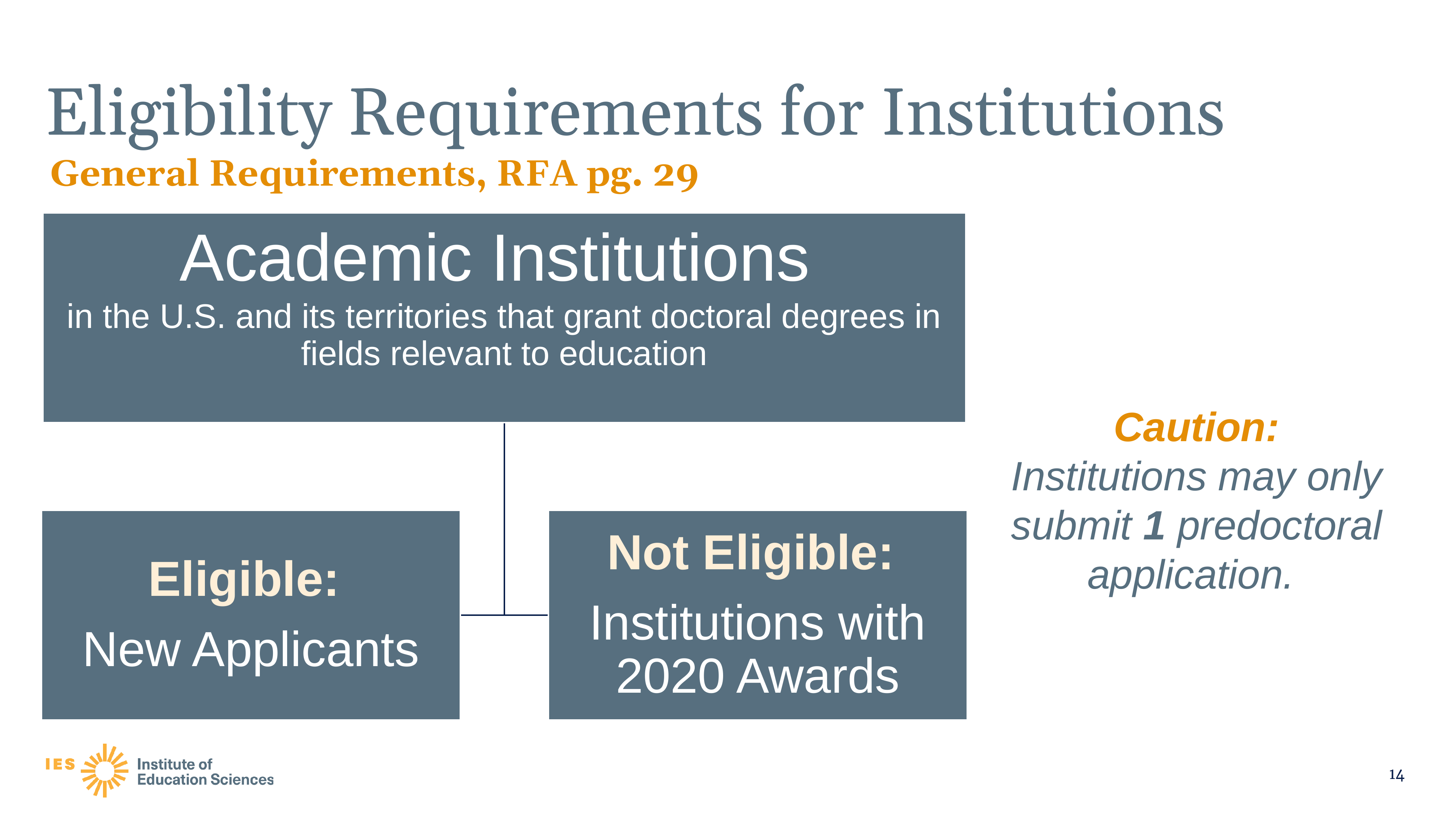

# Eligibility Requirements for Institutions
General Requirements, RFA pg. 29
Academic Institutions
in the U.S. and its territories that grant doctoral degrees in fields relevant to education

Eligible:
New Applicants
Not Eligible:
Institutions with 2020 Awards
Caution:
Institutions may only submit 1 predoctoral application.
14